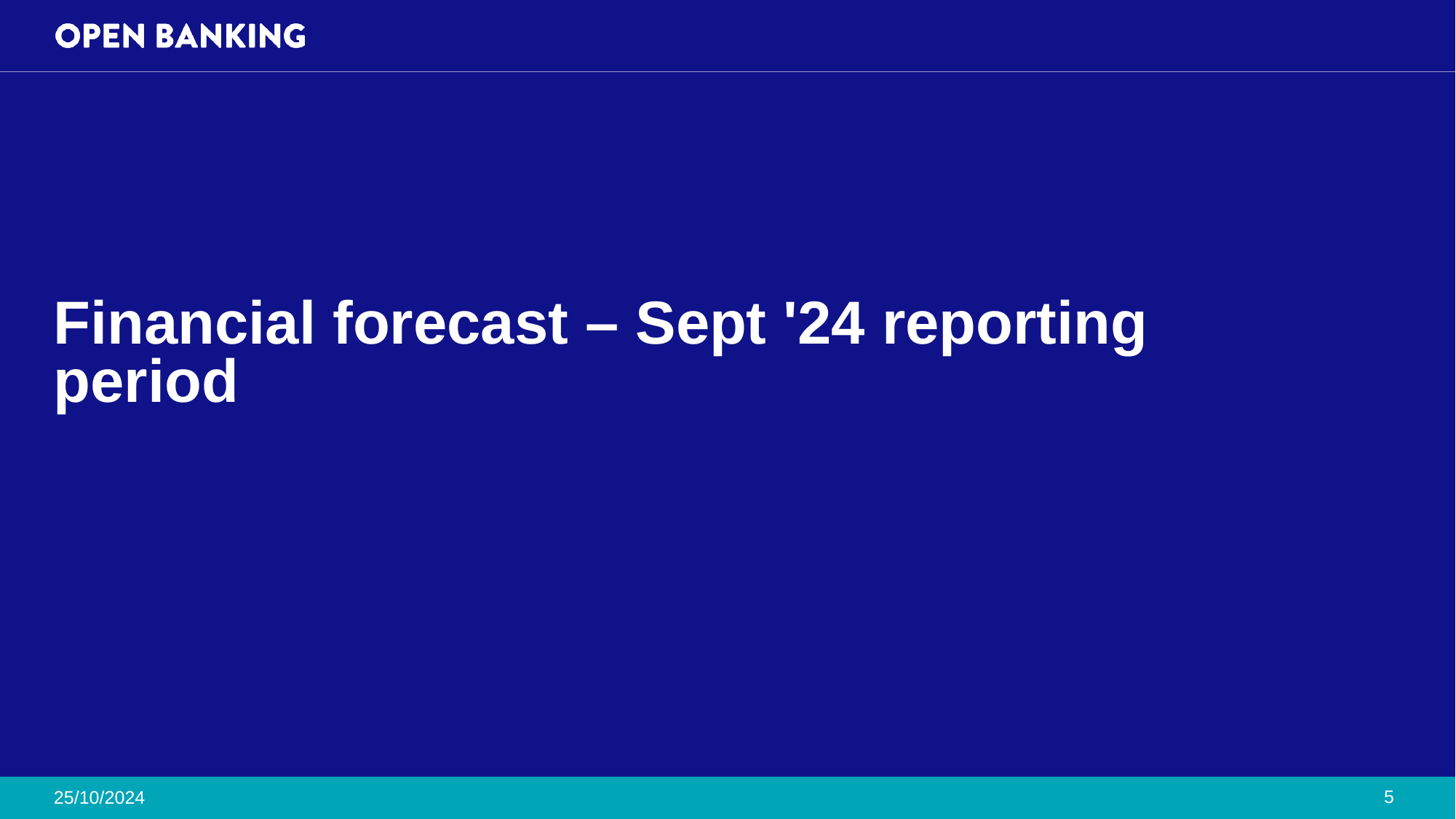

# Financial forecast – Sept '24 reporting period

5
25/10/2024